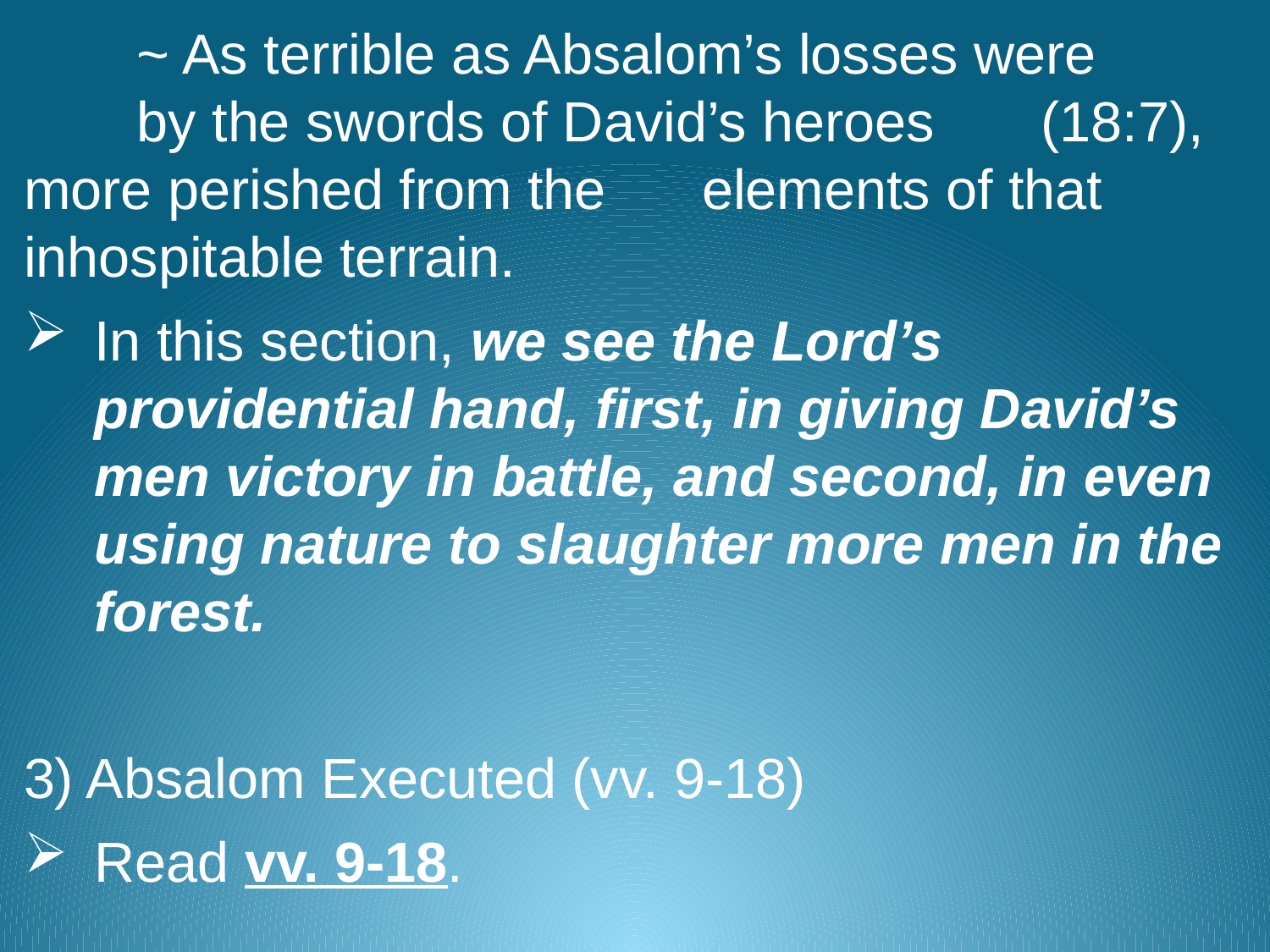

~ As terrible as Absalom’s losses were 				by the swords of David’s heroes 					(18:7), more perished from the 						elements of that inhospitable terrain.
In this section, we see the Lord’s providential hand, first, in giving David’s men victory in battle, and second, in even using nature to slaughter more men in the forest.

3) Absalom Executed (vv. 9-18)
Read vv. 9-18.